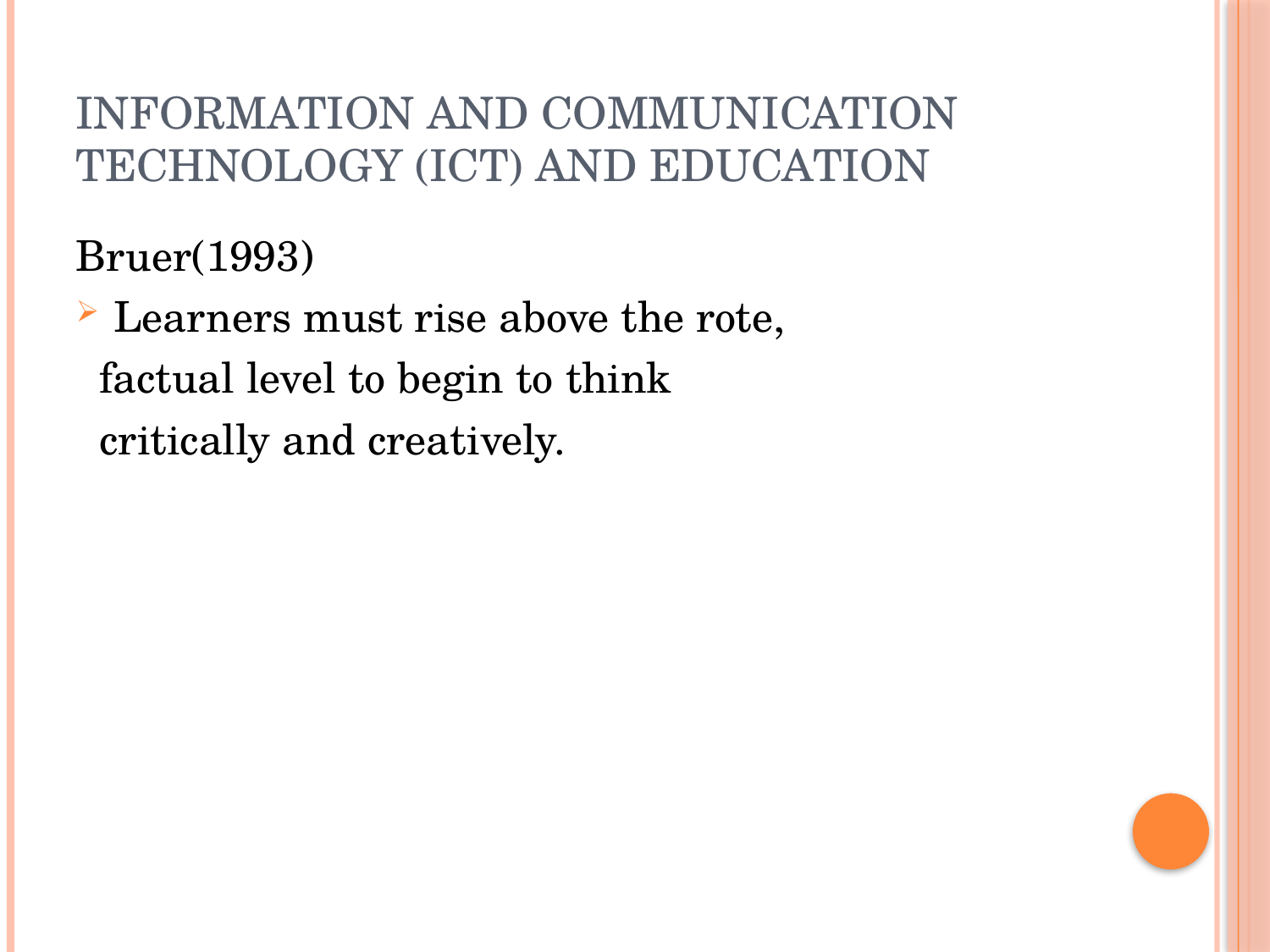

# Information and communication technology (ict) and education
Bruer(1993)
Learners must rise above the rote,
  factual level to begin to think
  critically and creatively.